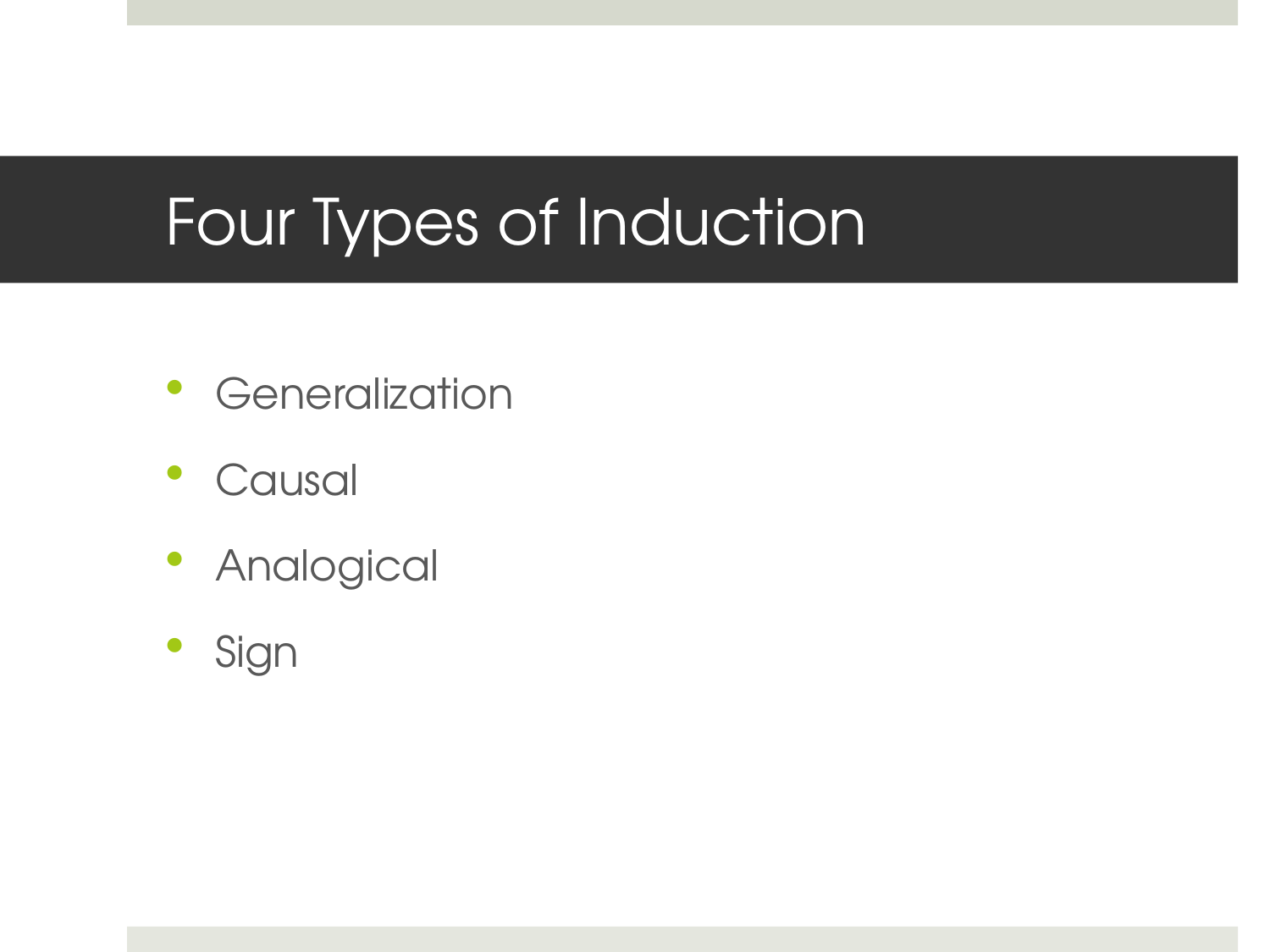

# Four Types of Induction
Generalization
Causal
Analogical
Sign